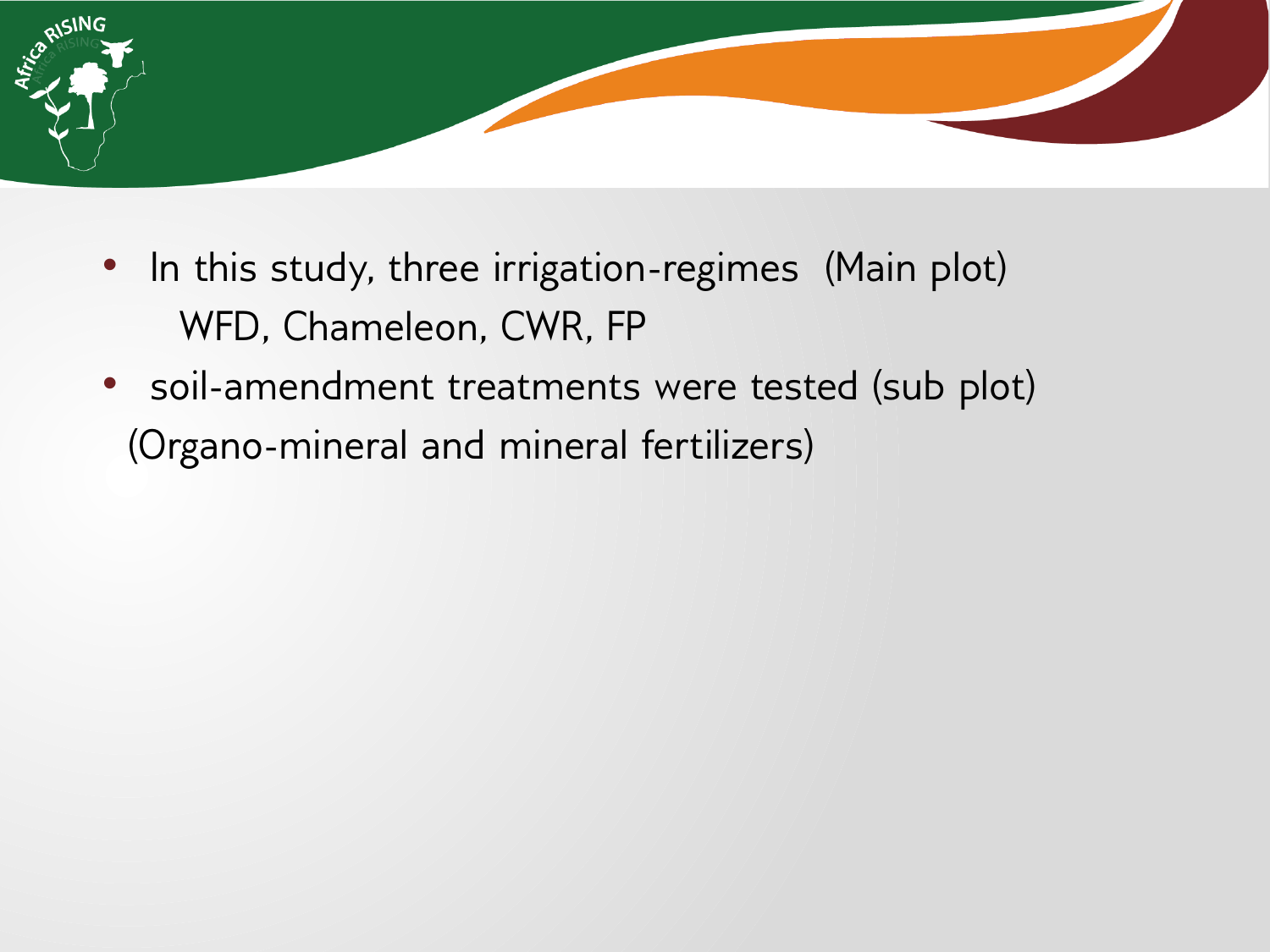

In this study, three irrigation-regimes  (Main plot)
      WFD, Chameleon, CWR, FP
soil-amendment treatments were tested (sub plot)
  (Organo-mineral and mineral fertilizers)